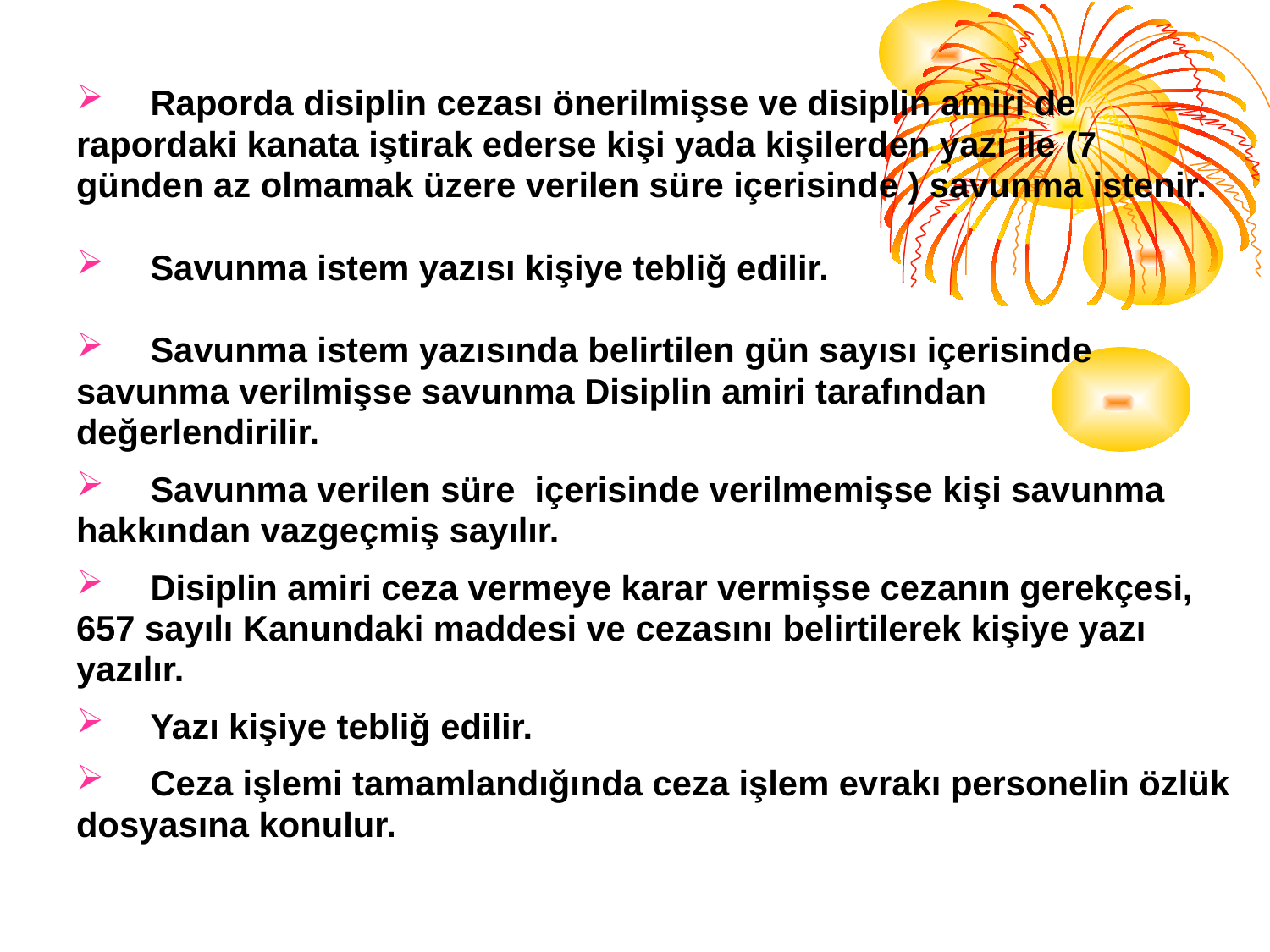

Raporda disiplin cezası önerilmişse ve disiplin amiri de
rapordaki kanata iştirak ederse kişi yada kişilerden yazı ile (7
günden az olmamak üzere verilen süre içerisinde ) savunma istenir.

Savunma istem yazısı kişiye tebliğ edilir.

Savunma istem yazısında belirtilen gün sayısı içerisinde
savunma verilmişse savunma Disiplin amiri tarafından
değerlendirilir.

Savunma verilen süre  içerisinde verilmemişse kişi savunma
hakkından vazgeçmiş sayılır.

Disiplin amiri ceza vermeye karar vermişse cezanın gerekçesi,
657 sayılı Kanundaki maddesi ve cezasını belirtilerek kişiye yazı
yazılır.

Yazı kişiye tebliğ edilir.

Ceza işlemi tamamlandığında ceza işlem evrakı personelin özlük
dosyasına konulur.